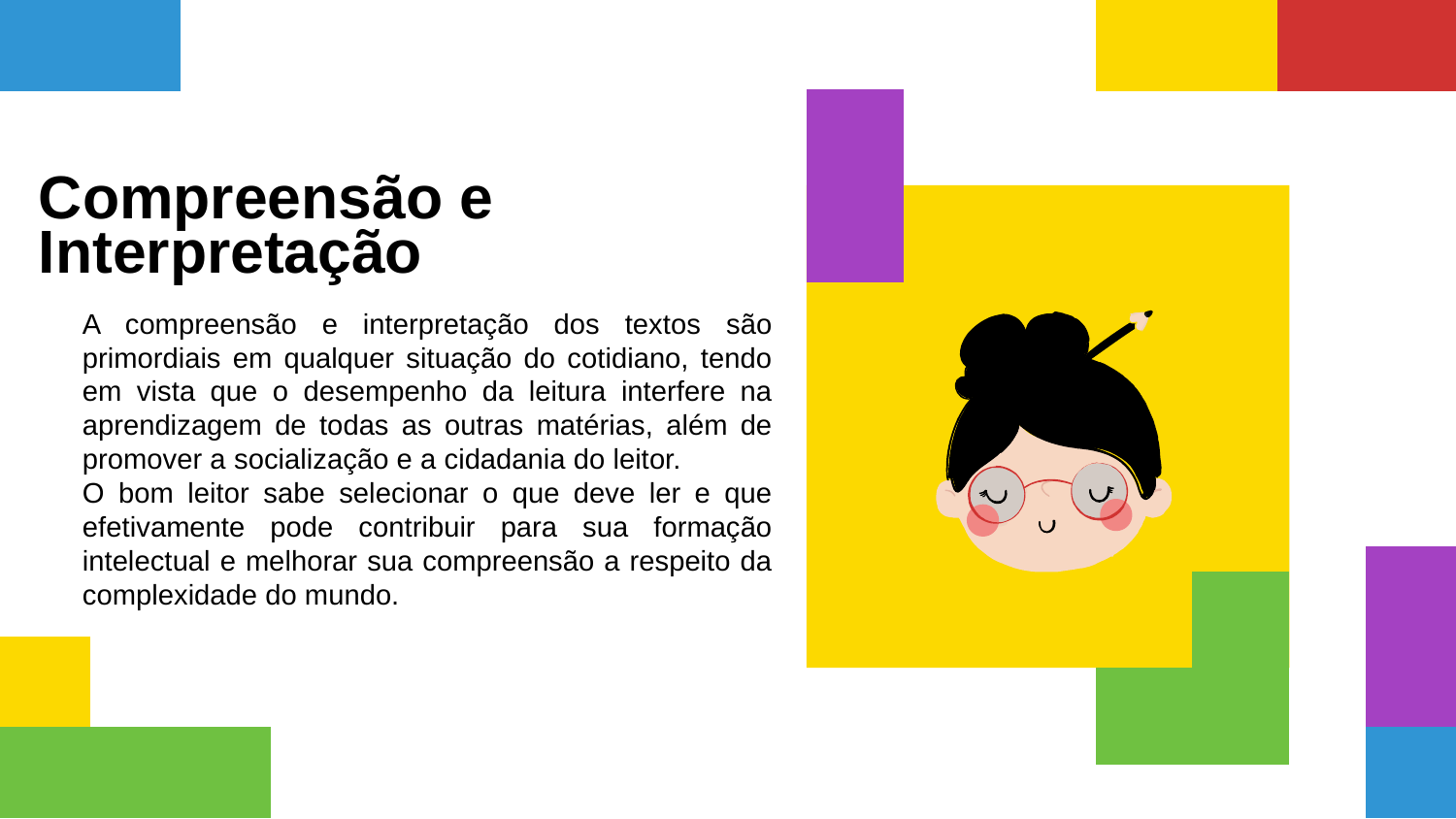

# Compreensão e Interpretação

A compreensão e interpretação dos textos são primordiais em qualquer situação do cotidiano, tendo em vista que o desempenho da leitura interfere na aprendizagem de todas as outras matérias, além de promover a socialização e a cidadania do leitor.
O bom leitor sabe selecionar o que deve ler e que efetivamente pode contribuir para sua formação intelectual e melhorar sua compreensão a respeito da complexidade do mundo.